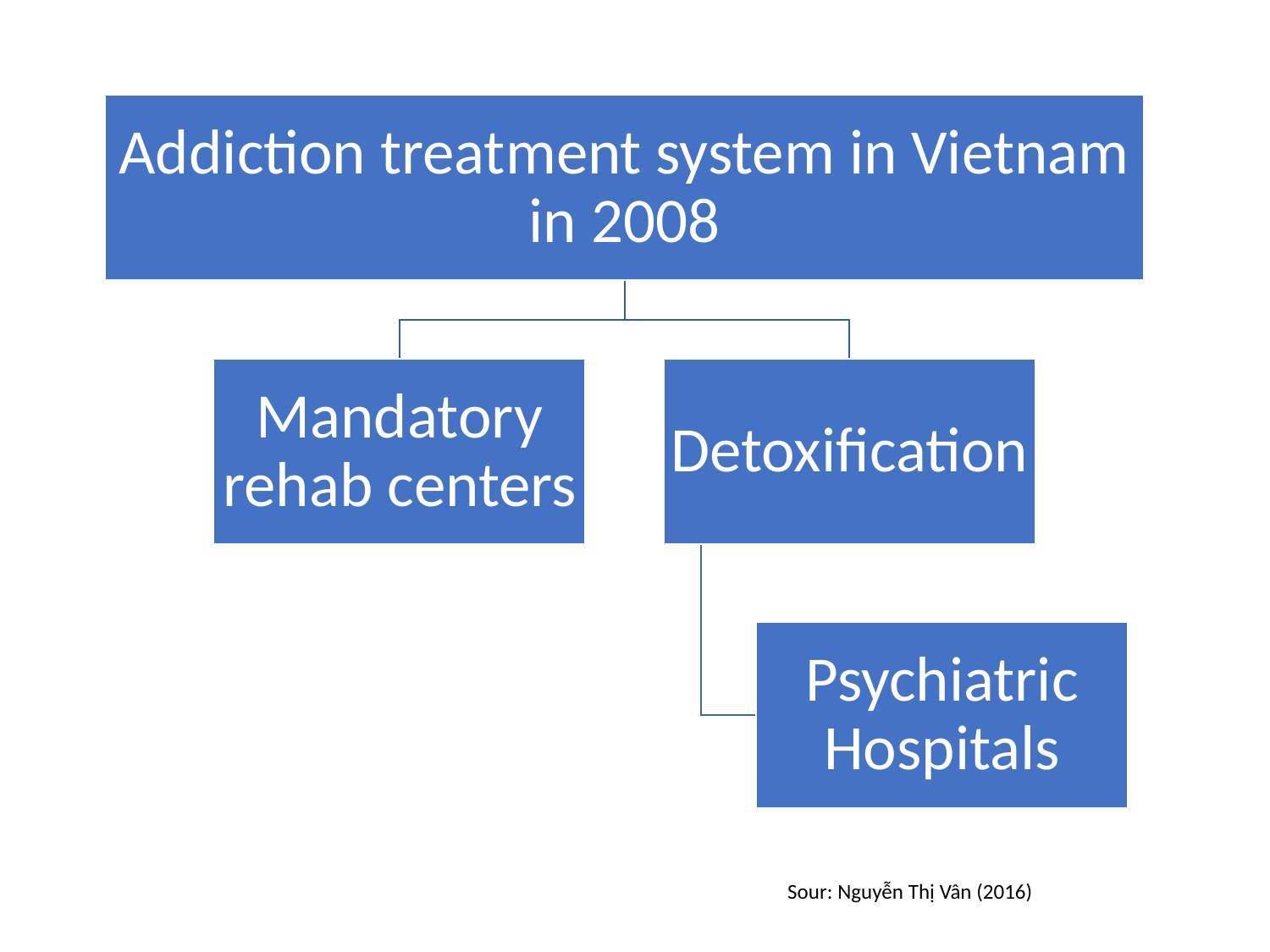

#
Addiction treatment system in Vietnam in 2008
Mandatory rehab centers
Detoxification
Psychiatric Hospitals
Sour: Nguyễn Thị Vân (2016)